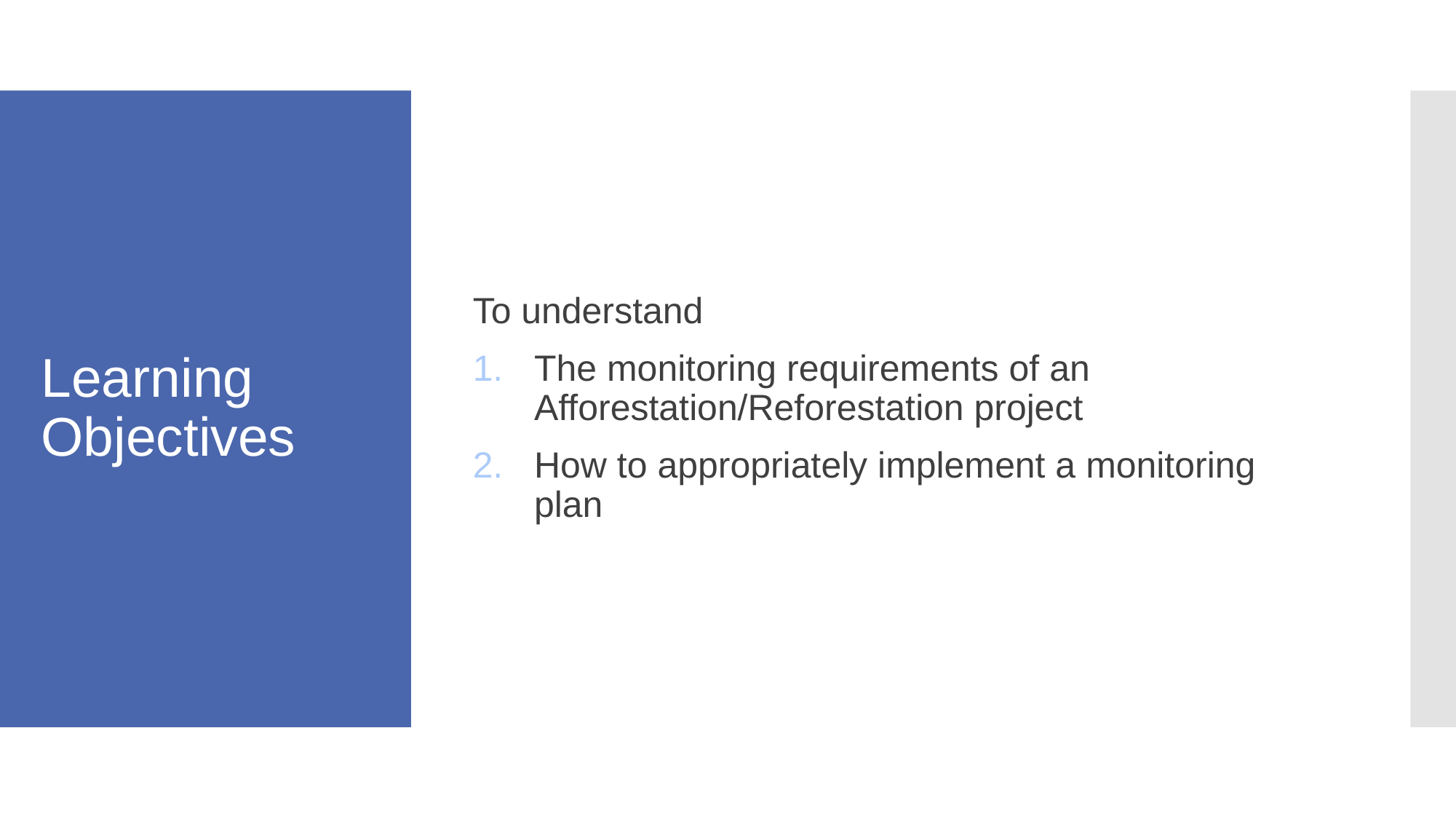

To understand
The monitoring requirements of an Afforestation/Reforestation project
How to appropriately implement a monitoring plan
# Learning Objectives